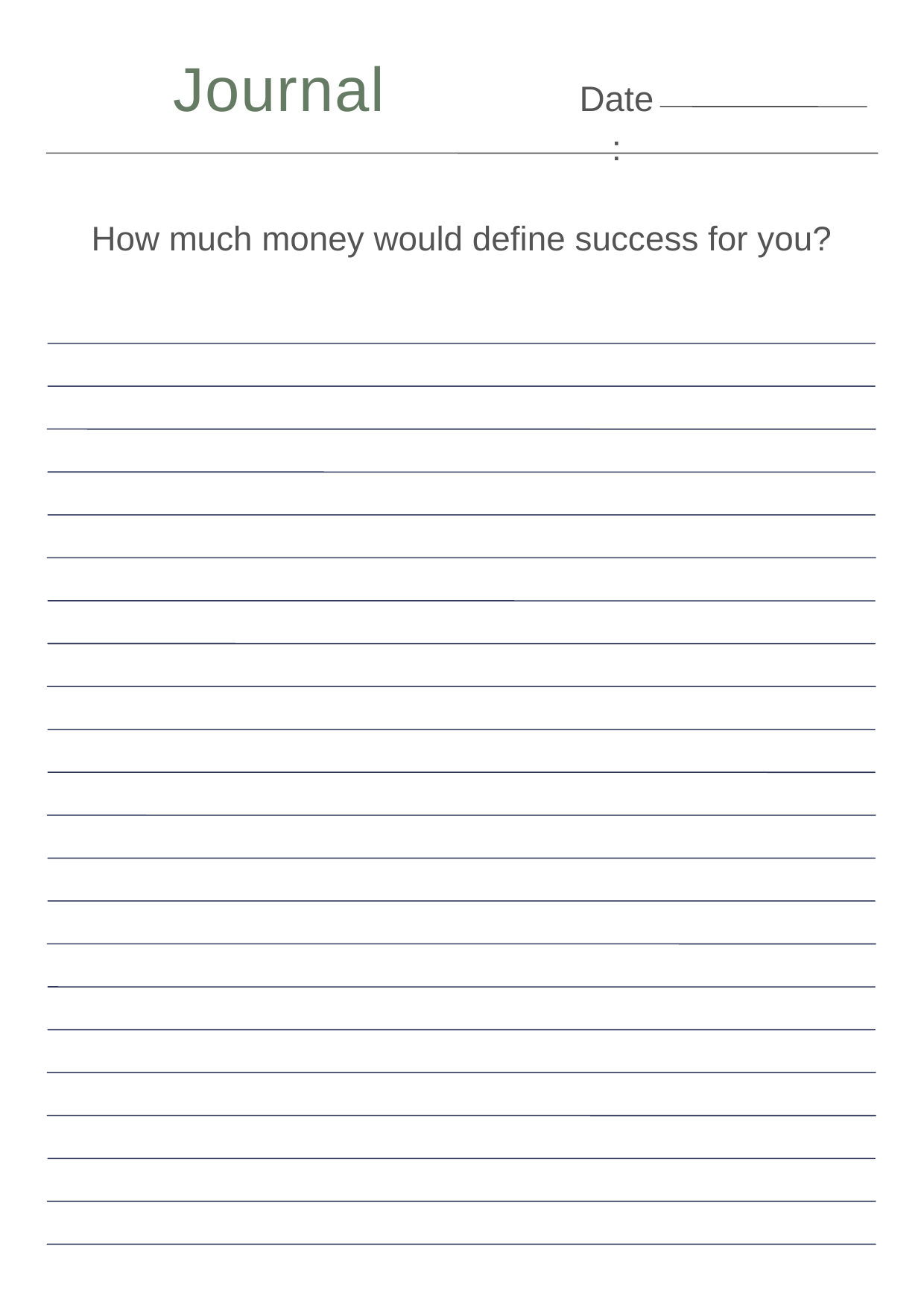

Journal
Date:

How much money would define success for you?